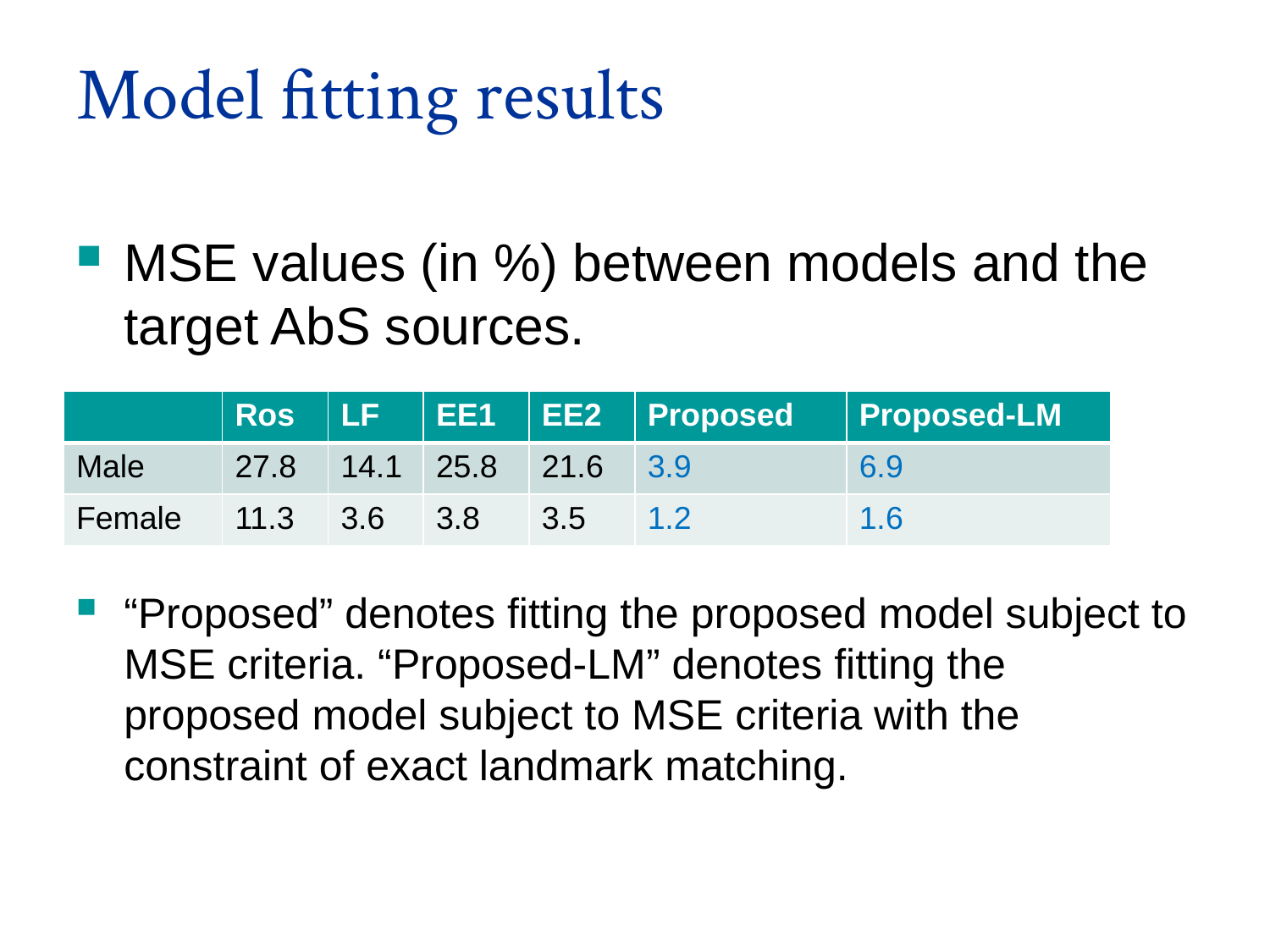

# Model fitting results
MSE values (in %) between models and the target AbS sources.

“Proposed” denotes fitting the proposed model subject to MSE criteria. “Proposed-LM” denotes fitting the proposed model subject to MSE criteria with the constraint of exact landmark matching.
|  | Ros | LF | EE1 | EE2 | Proposed | Proposed-LM |
| --- | --- | --- | --- | --- | --- | --- |
| Male | 27.8 | 14.1 | 25.8 | 21.6 | 3.9 | 6.9 |
| Female | 11.3 | 3.6 | 3.8 | 3.5 | 1.2 | 1.6 |
12